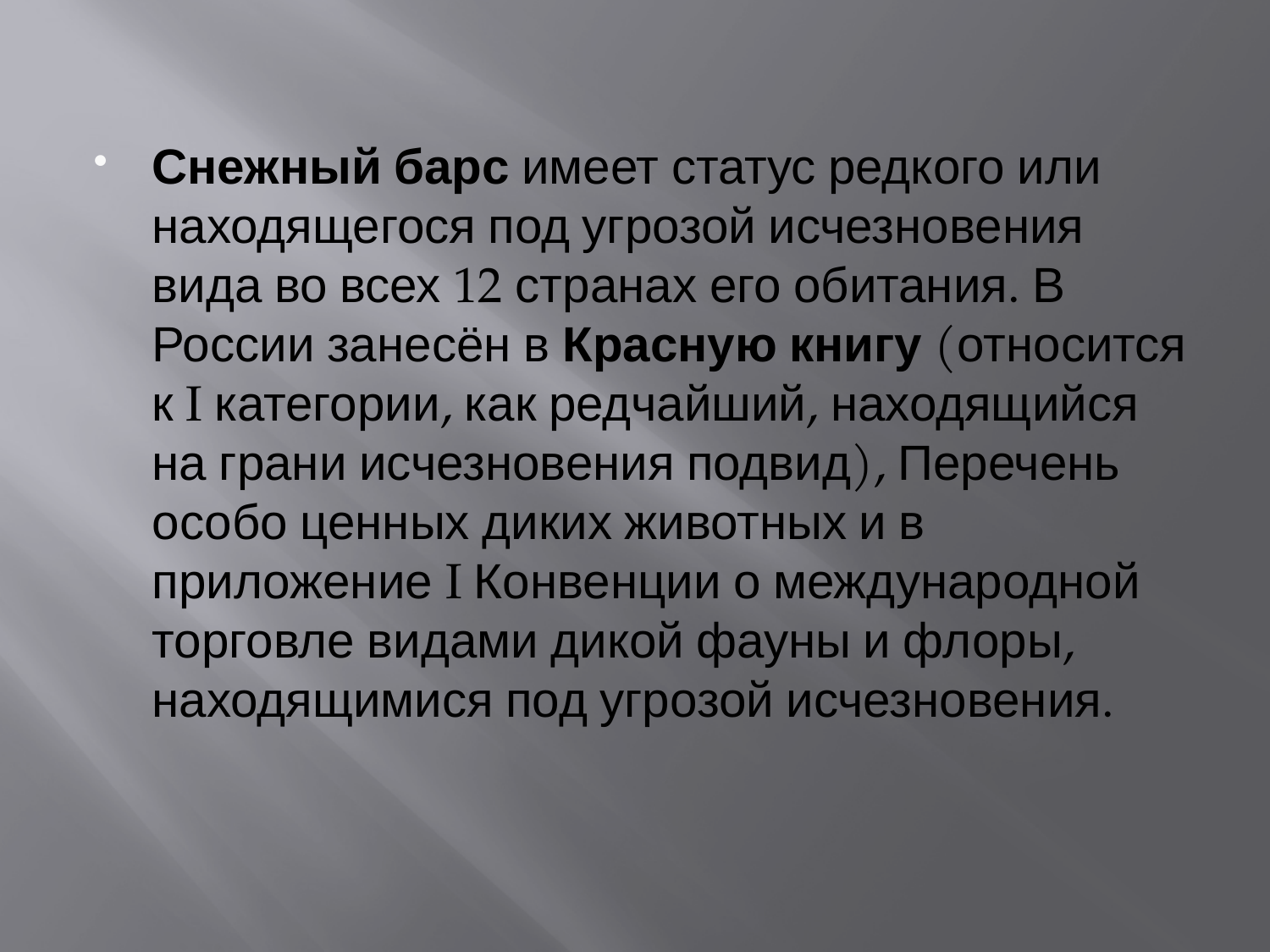

#

Снежный барс имеет статус редкого или находящегося под угрозой исчезновения вида во всех 12 странах его обитания. В России занесён в Красную книгу (относится к I категории, как редчайший, находящийся на грани исчезновения подвид), Перечень особо ценных диких животных и в приложение I Конвенции о международной торговле видами дикой фауны и флоры, находящимися под угрозой исчезновения.